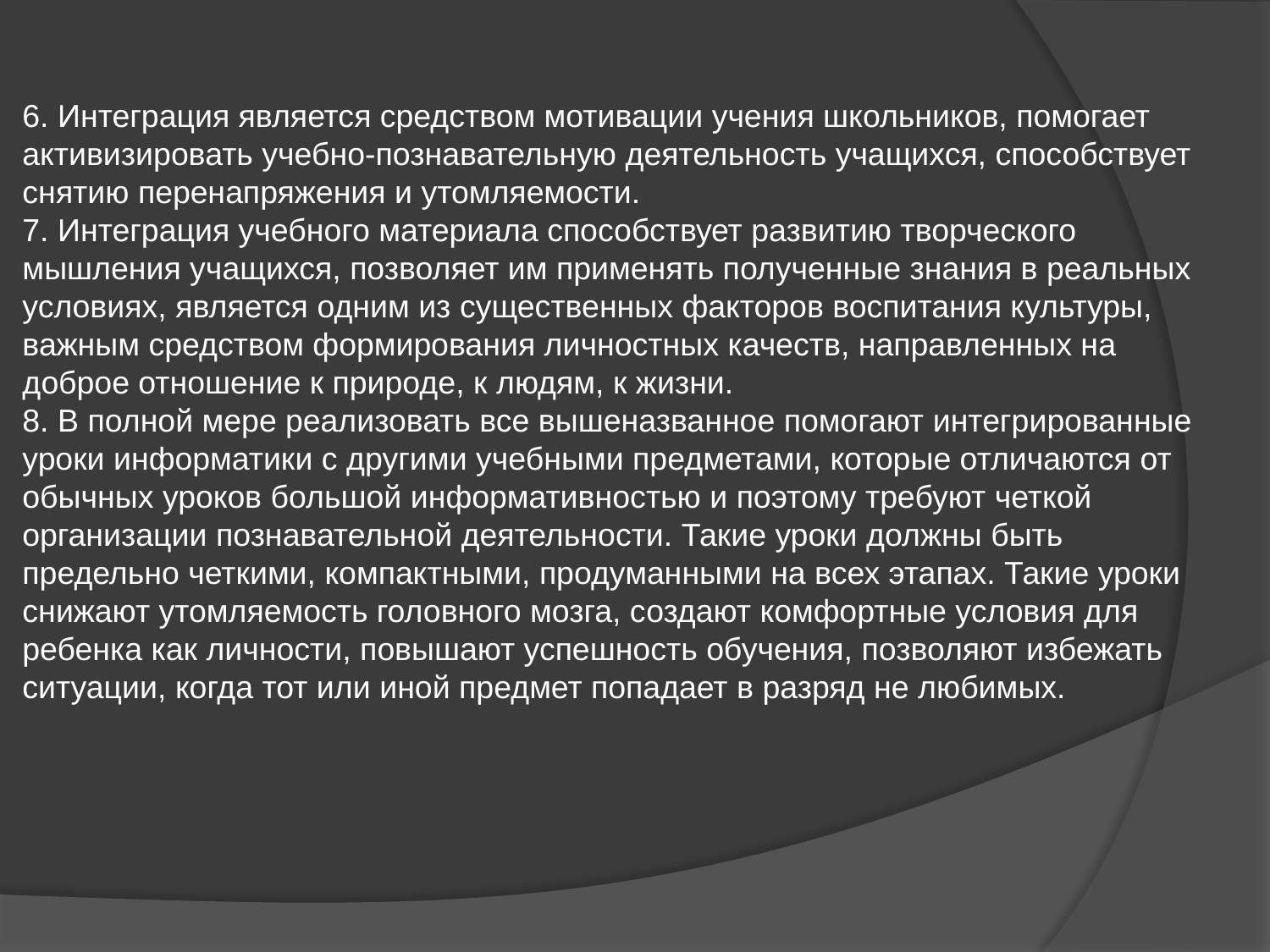

6. Интеграция является средством мотивации учения школьников, помогает активизировать учебно-познавательную деятельность учащихся, способствует снятию перенапряжения и утомляемости.
7. Интеграция учебного материала способствует развитию творческого мышления учащихся, позволяет им применять полученные знания в реальных условиях, является одним из существенных факторов воспитания культуры, важным средством формирования личностных качеств, направленных на доброе отношение к природе, к людям, к жизни.
8. В полной мере реализовать все вышеназванное помогают интегрированные уроки информатики с другими учебными предметами, которые отличаются от обычных уроков большой информативностью и поэтому требуют четкой организации познавательной деятельности. Такие уроки должны быть предельно четкими, компактными, продуманными на всех этапах. Такие уроки снижают утомляемость головного мозга, создают комфортные условия для ребенка как личности, повышают успешность обучения, позволяют избежать ситуации, когда тот или иной предмет попадает в разряд не любимых.